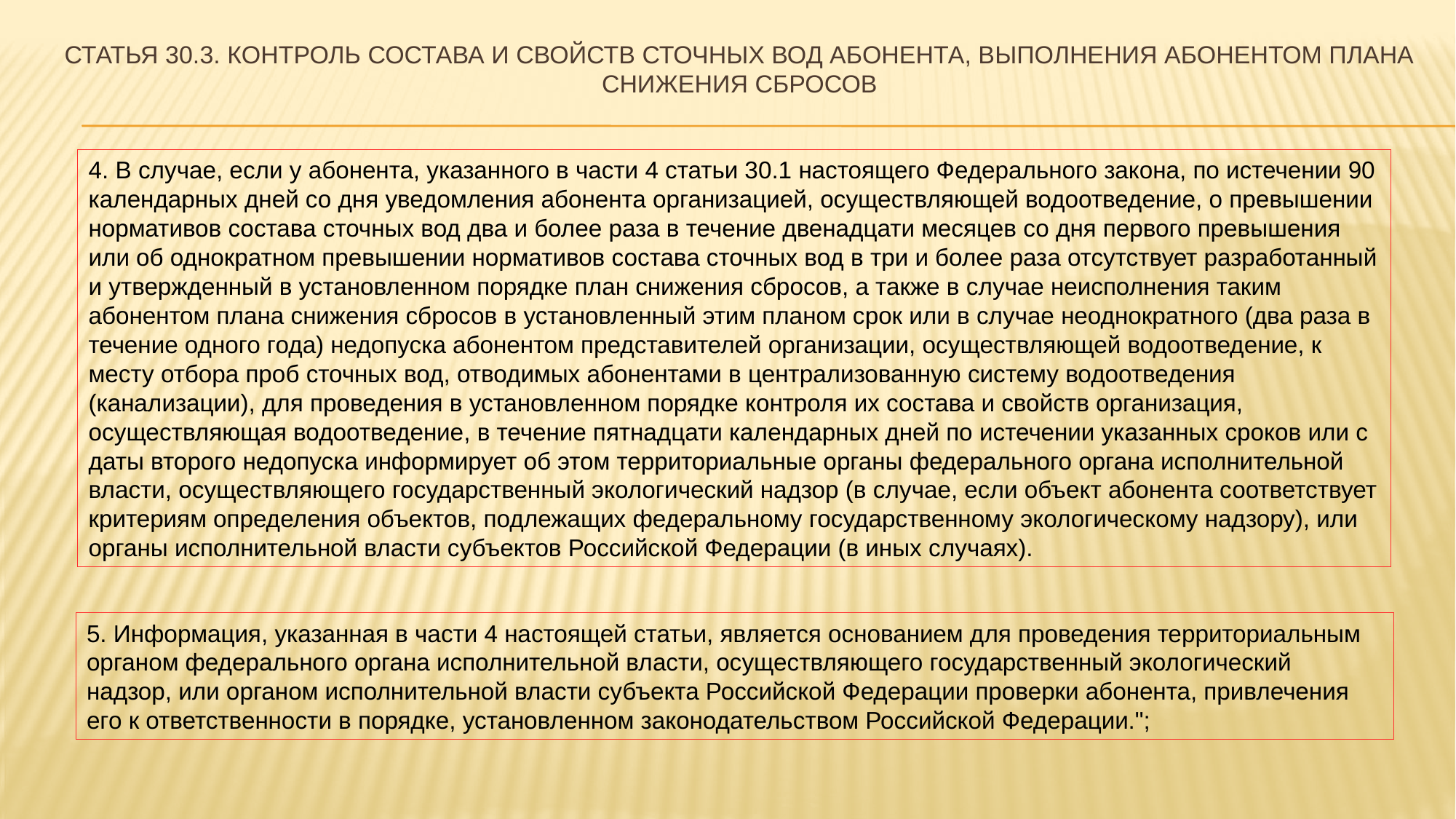

# Статья 30.3. Контроль состава и свойств сточных вод абонента, выполнения абонентом плана снижения сбросов
4. В случае, если у абонента, указанного в части 4 статьи 30.1 настоящего Федерального закона, по истечении 90 календарных дней со дня уведомления абонента организацией, осуществляющей водоотведение, о превышении нормативов состава сточных вод два и более раза в течение двенадцати месяцев со дня первого превышения или об однократном превышении нормативов состава сточных вод в три и более раза отсутствует разработанный и утвержденный в установленном порядке план снижения сбросов, а также в случае неисполнения таким абонентом плана снижения сбросов в установленный этим планом срок или в случае неоднократного (два раза в течение одного года) недопуска абонентом представителей организации, осуществляющей водоотведение, к месту отбора проб сточных вод, отводимых абонентами в централизованную систему водоотведения (канализации), для проведения в установленном порядке контроля их состава и свойств организация, осуществляющая водоотведение, в течение пятнадцати календарных дней по истечении указанных сроков или с даты второго недопуска информирует об этом территориальные органы федерального органа исполнительной власти, осуществляющего государственный экологический надзор (в случае, если объект абонента соответствует критериям определения объектов, подлежащих федеральному государственному экологическому надзору), или органы исполнительной власти субъектов Российской Федерации (в иных случаях).
5. Информация, указанная в части 4 настоящей статьи, является основанием для проведения территориальным органом федерального органа исполнительной власти, осуществляющего государственный экологический надзор, или органом исполнительной власти субъекта Российской Федерации проверки абонента, привлечения его к ответственности в порядке, установленном законодательством Российской Федерации.";